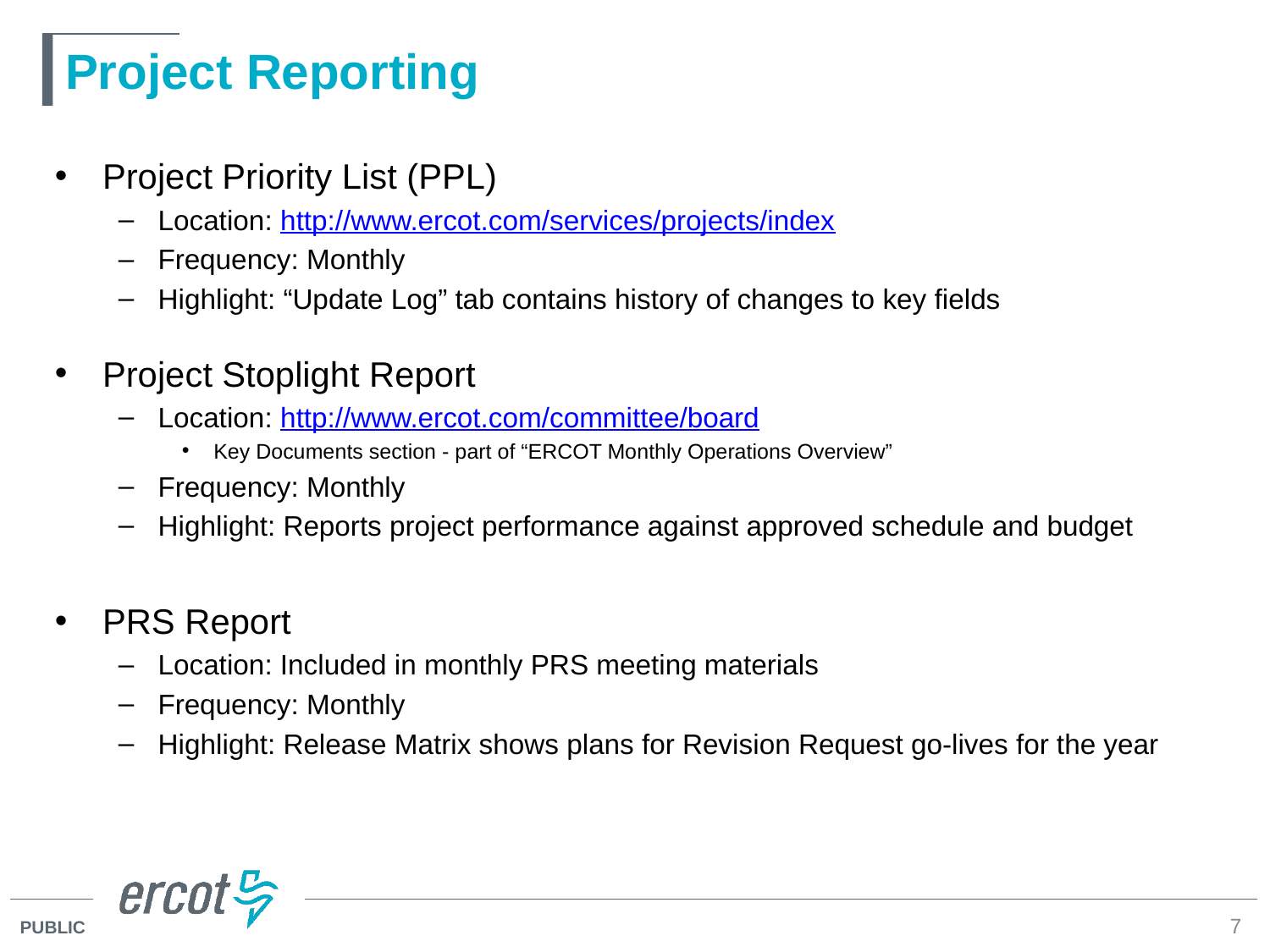

# Project Reporting
Project Priority List (PPL)
Location: http://www.ercot.com/services/projects/index
Frequency: Monthly
Highlight: “Update Log” tab contains history of changes to key fields

Project Stoplight Report
Location: http://www.ercot.com/committee/board
Key Documents section - part of “ERCOT Monthly Operations Overview”
Frequency: Monthly
Highlight: Reports project performance against approved schedule and budget

PRS Report
Location: Included in monthly PRS meeting materials
Frequency: Monthly
Highlight: Release Matrix shows plans for Revision Request go-lives for the year

7